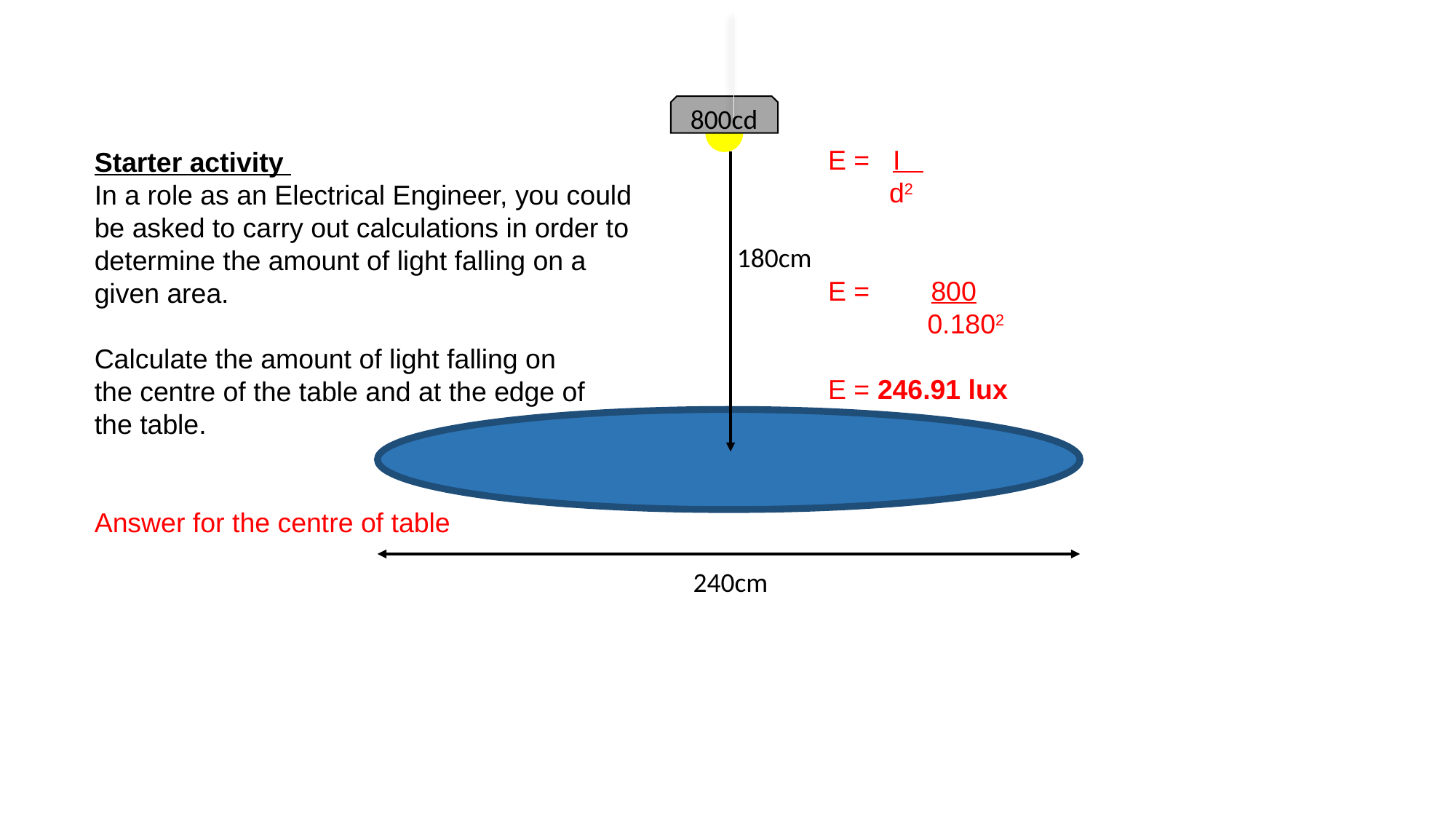

800cd

E =   I
        d2

E =        800
             0.1802

E = 246.91 lux
Starter activity
In a role as an Electrical Engineer, you could be asked to carry out calculations in order to determine the amount of light falling on a given area.

Calculate the amount of light falling on the centre of the table and at the edge of the table.

Answer for the centre of table
180cm

240cm